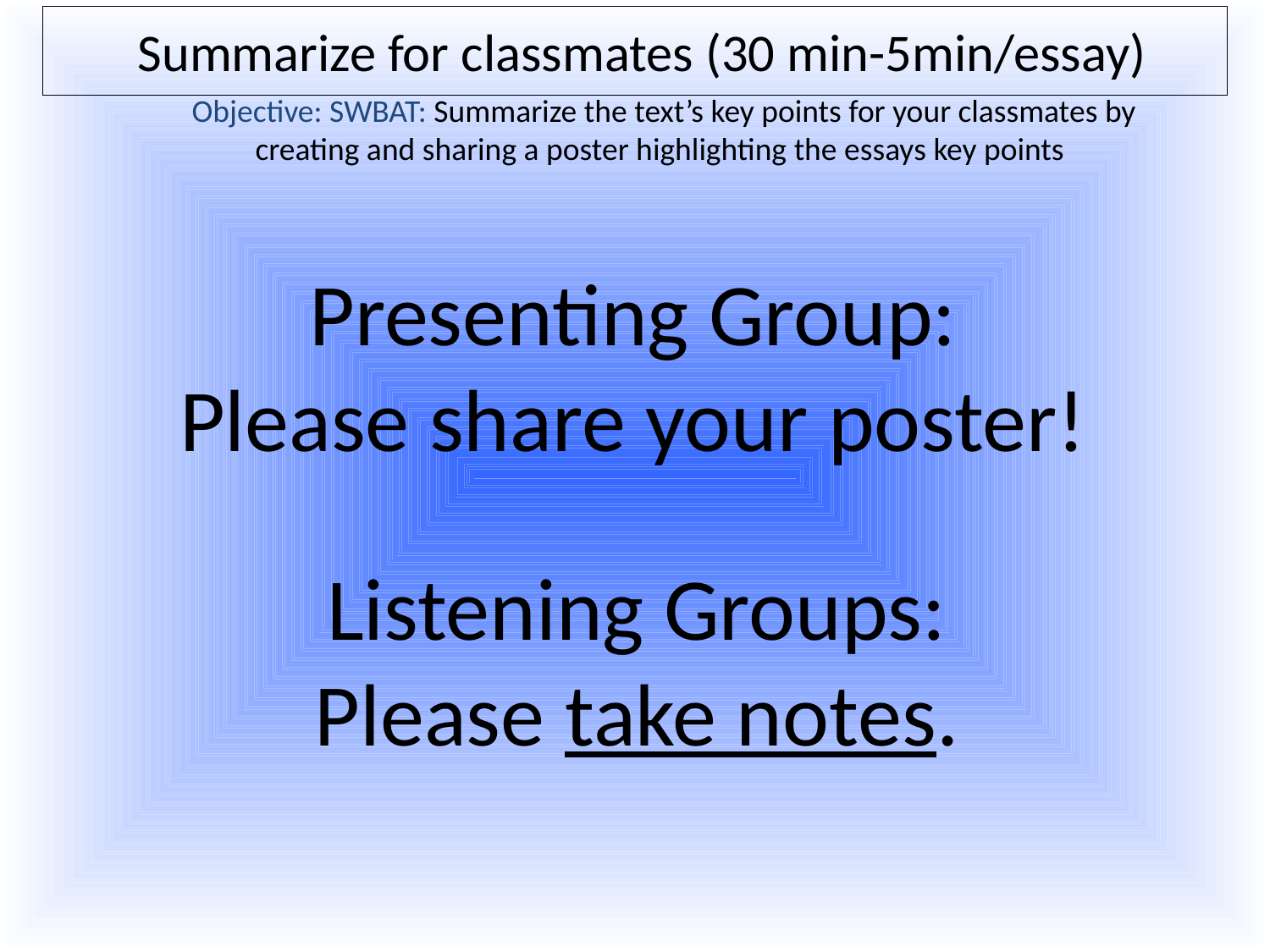

# Summarize for classmates (30 min-5min/essay)
Objective: SWBAT: Summarize the text’s key points for your classmates by creating and sharing a poster highlighting the essays key points

Presenting Group:
Please share your poster!
Listening Groups:
Please take notes.